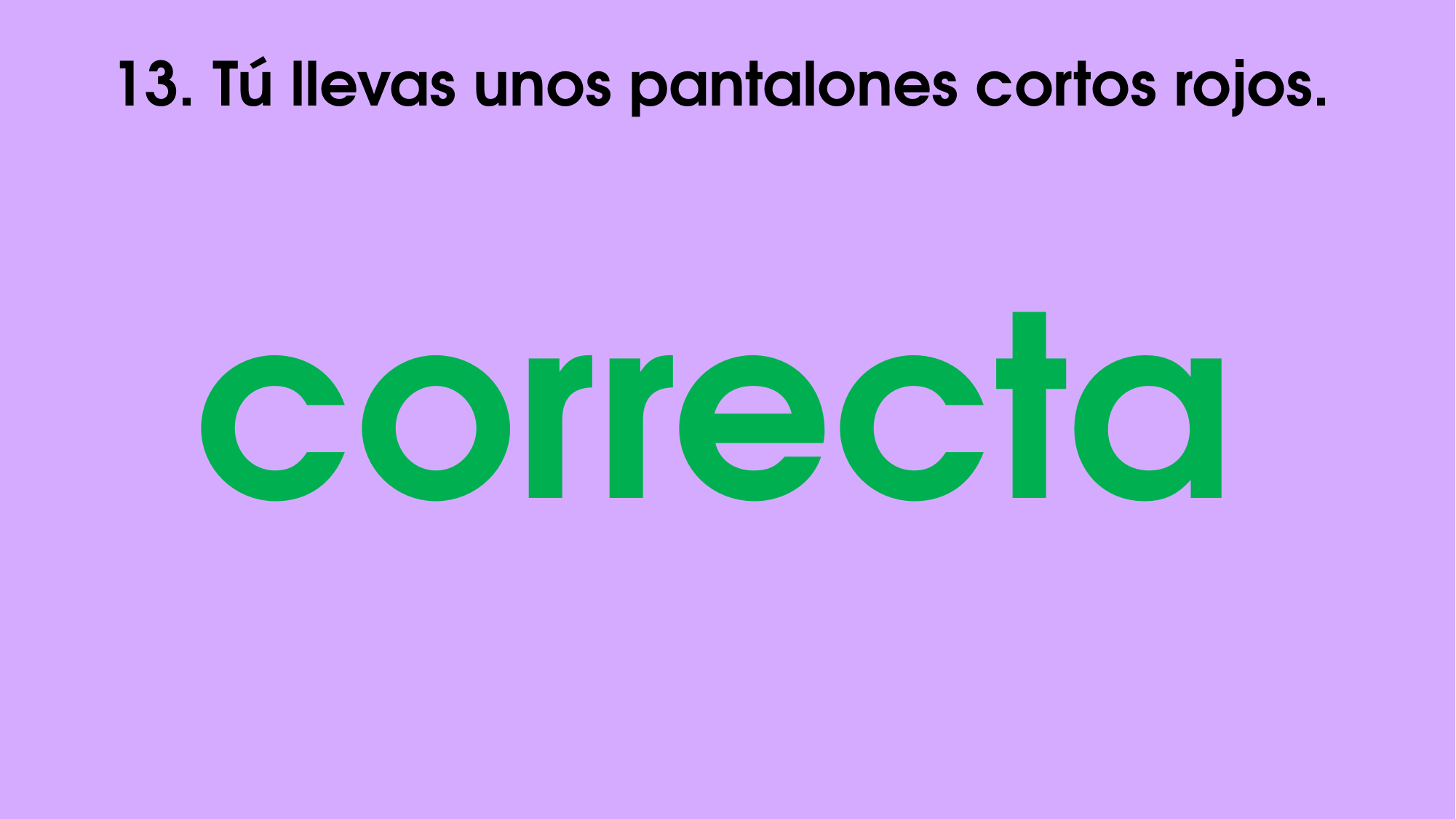

# 13. Tú llevas unos pantalones cortos rojos.
correcta